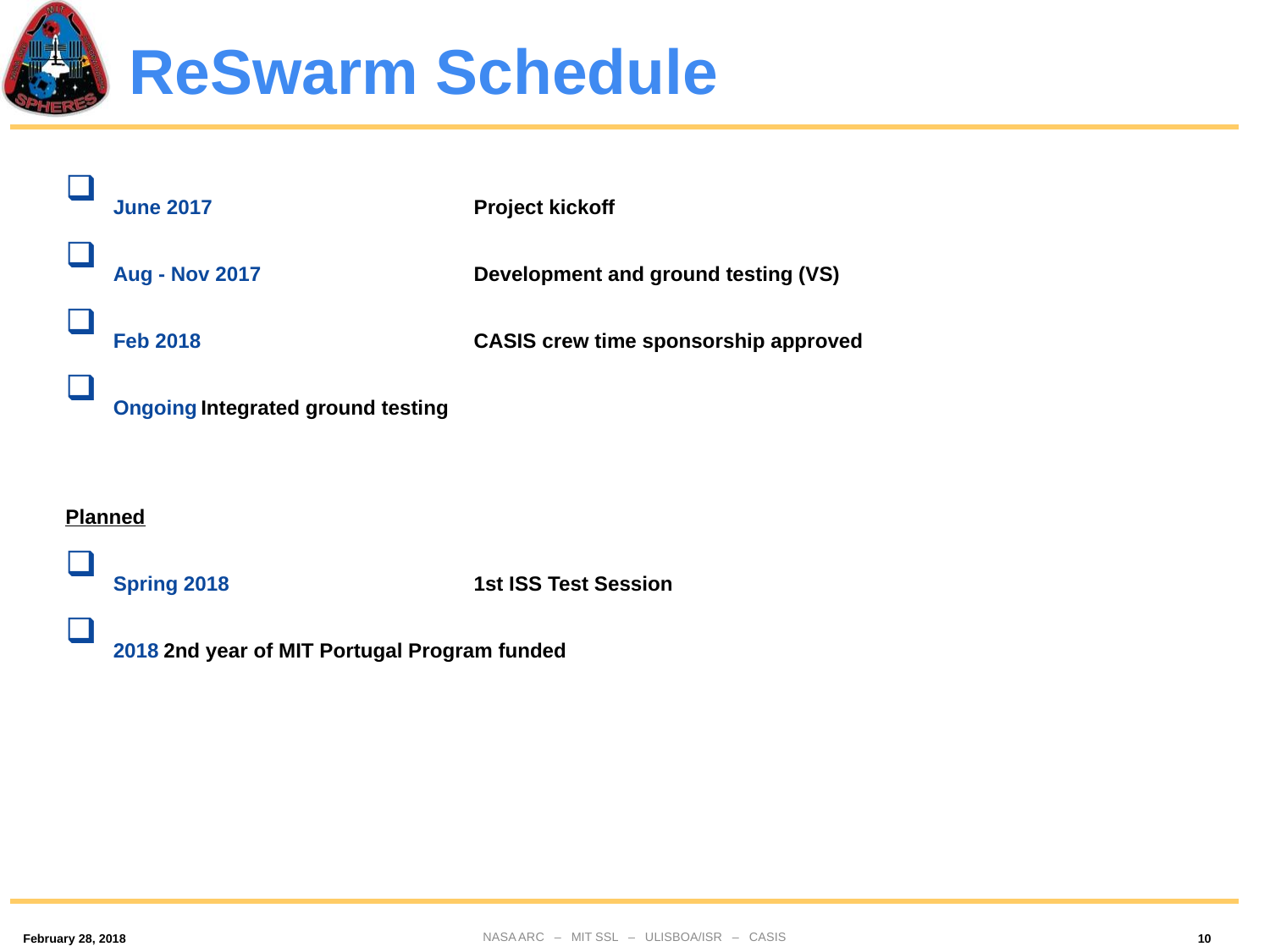

# ReSwarm Schedule
June 2017	Project kickoff
Aug - Nov 2017	Development and ground testing (VS)
Feb 2018	CASIS crew time sponsorship approved
Ongoing	Integrated ground testing
Planned
Spring 2018	1st ISS Test Session
2018	2nd year of MIT Portugal Program funded
NASA ARC   –   MIT SSL   –   ULISBOA/ISR   –   CASIS